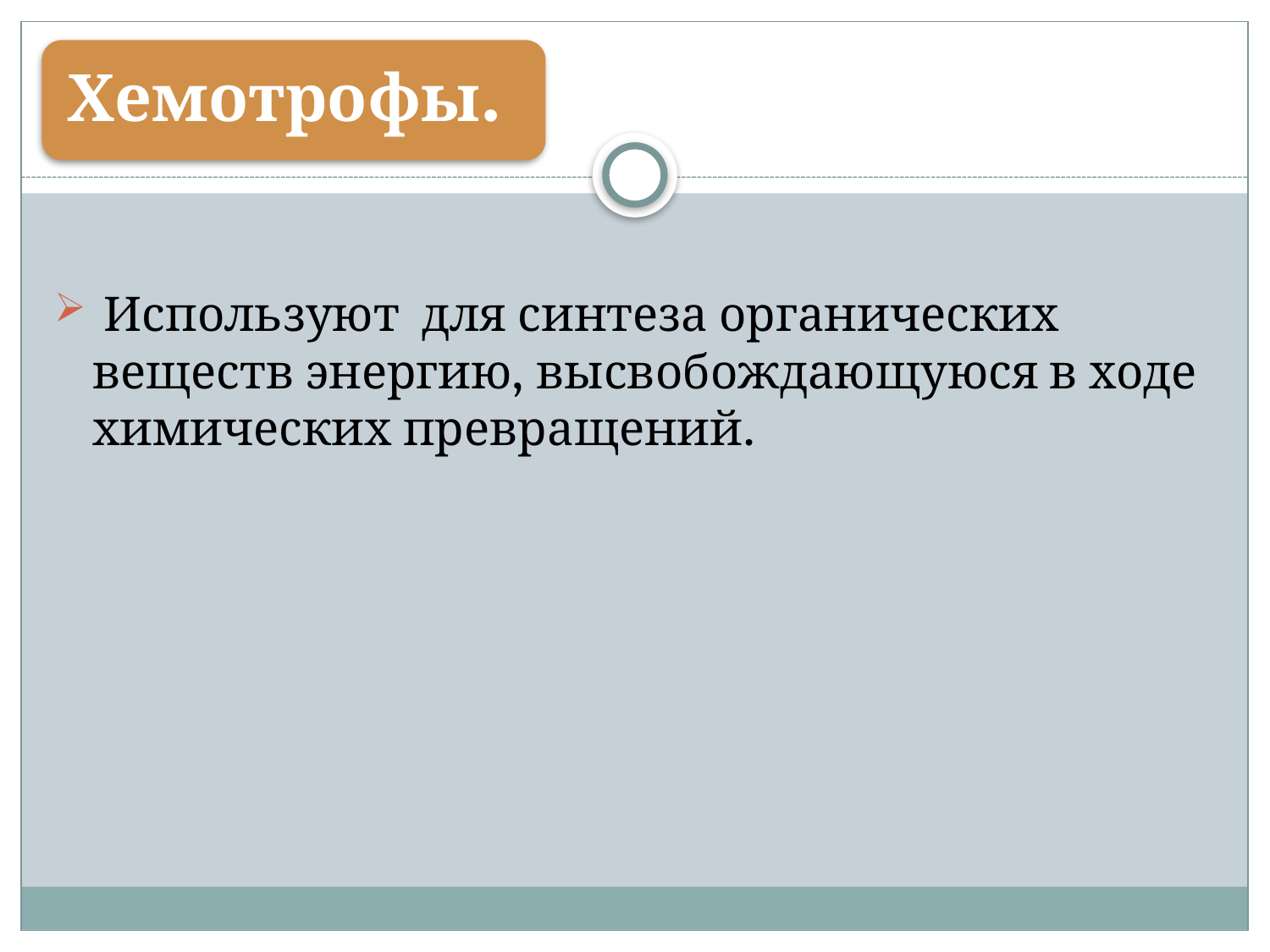

Хемотрофы.
 Используют  для синтеза органических веществ энергию, высвобождающуюся в ходе химических превращений.